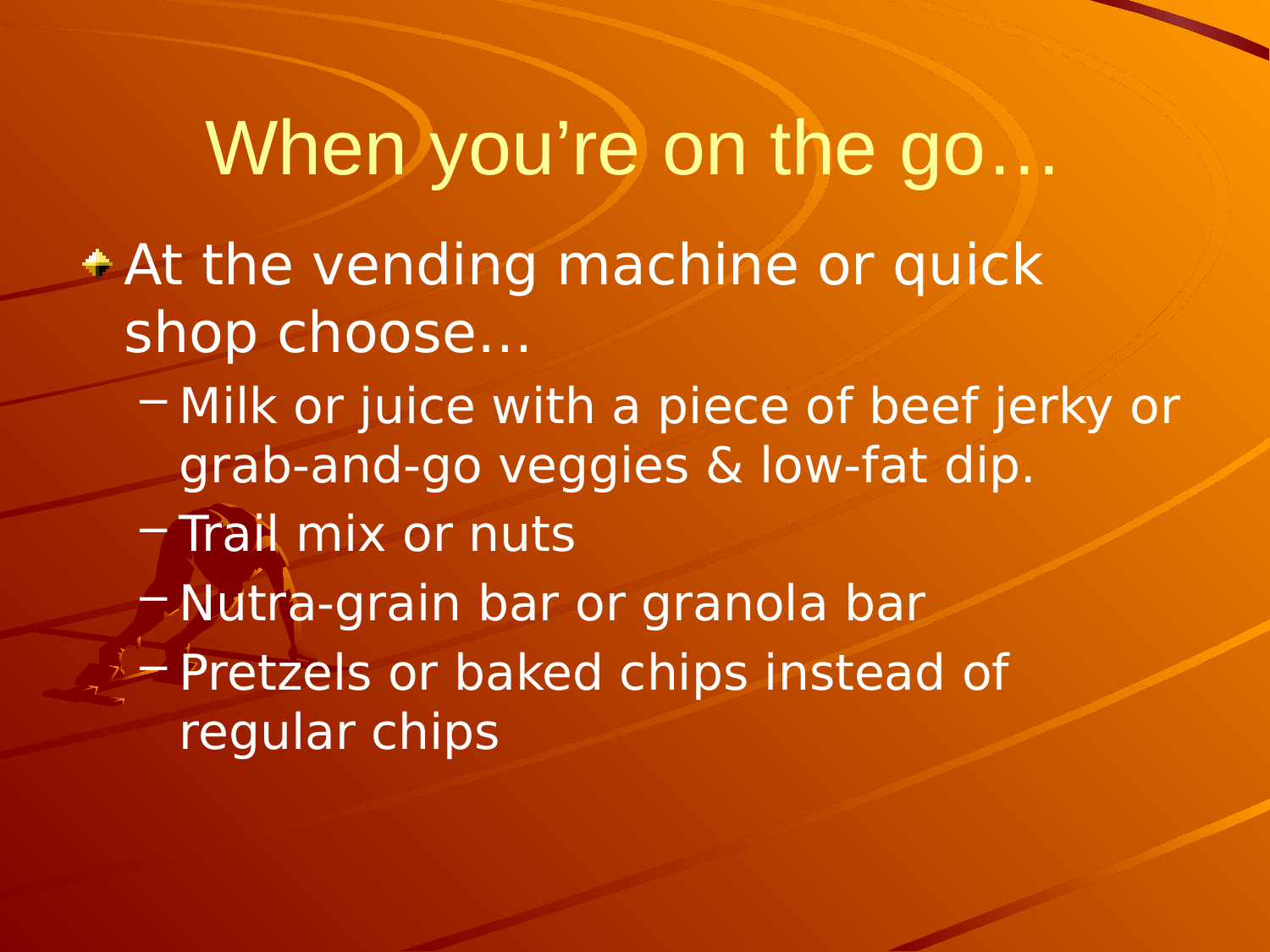

# When you’re on the go…
At the vending machine or quick shop choose…
Milk or juice with a piece of beef jerky or grab-and-go veggies & low-fat dip.
Trail mix or nuts
Nutra-grain bar or granola bar
Pretzels or baked chips instead of regular chips